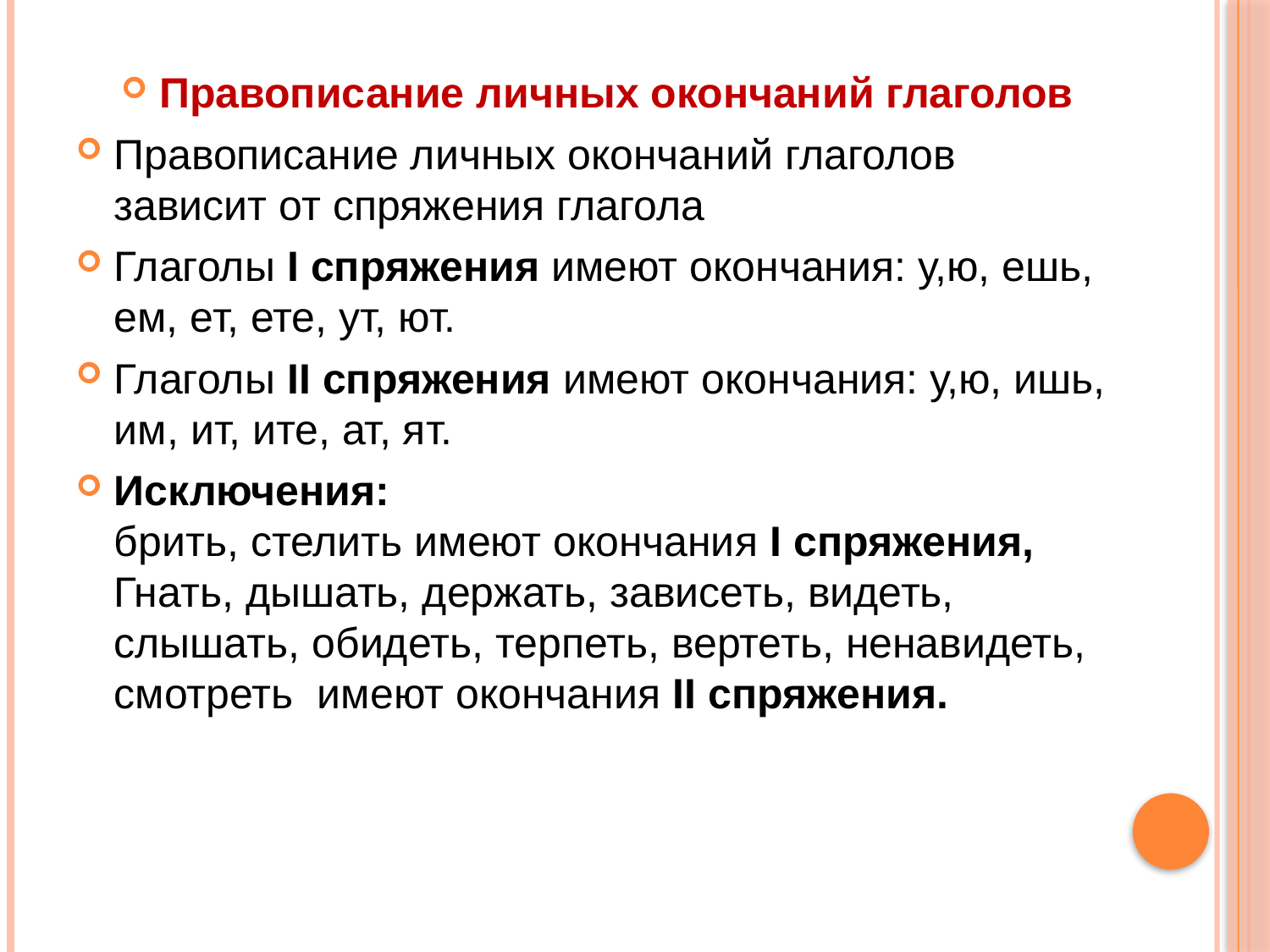

Правописание личных окончаний глаголов
Правописание личных окончаний глаголов зависит от спряжения глагола
Глаголы I спряжения имеют окончания: у,ю, ешь, ем, ет, ете, ут, ют.
Глаголы II спряжения имеют окончания: у,ю, ишь, им, ит, ите, ат, ят.
Исключения: 
брить, стелить имеют окончания I спряжения,
Гнать, дышать, держать, зависеть, видеть, слышать, обидеть, терпеть, вертеть, ненавидеть, смотреть  имеют окончания II спряжения.